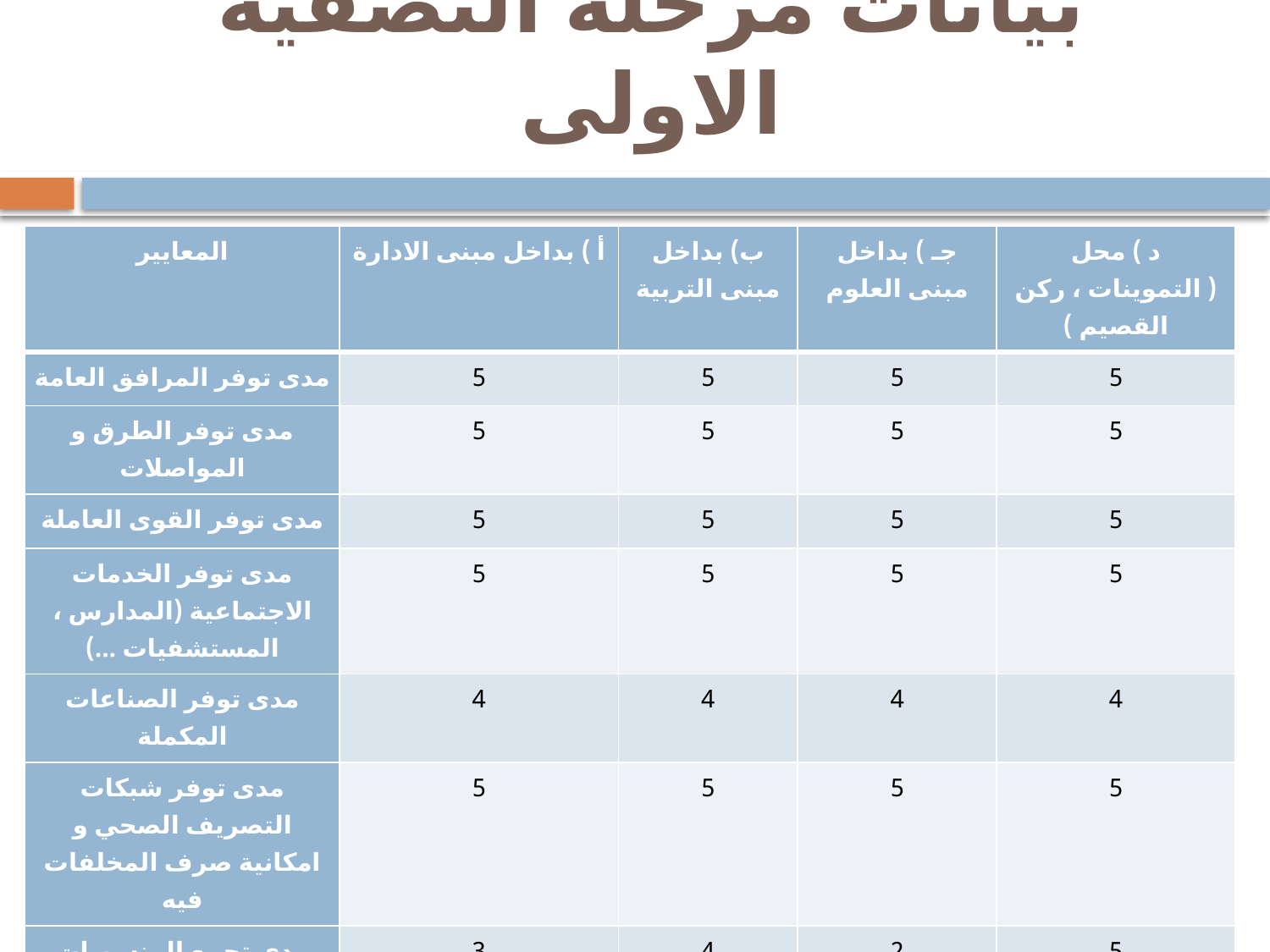

# بيانات مرحلة التصفية الاولى

| المعايير | أ ) بداخل مبنى الادارة | ب) بداخل مبنى التربية | جـ ) بداخل مبنى العلوم | د ) محل ( التموينات ، ركن القصيم ) |
| --- | --- | --- | --- | --- |
| مدى توفر المرافق العامة | 5 | 5 | 5 | 5 |
| مدى توفر الطرق و المواصلات | 5 | 5 | 5 | 5 |
| مدى توفر القوى العاملة | 5 | 5 | 5 | 5 |
| مدى توفر الخدمات الاجتماعية (المدارس ، المستشفيات …) | 5 | 5 | 5 | 5 |
| مدى توفر الصناعات المكملة | 4 | 4 | 4 | 4 |
| مدى توفر شبكات التصريف الصحي و امكانية صرف المخلفات فيه | 5 | 5 | 5 | 5 |
| مدى تجمع المنسوبات بهذا الموقع | 3 | 4 | 2 | 5 |
| هل يوجد مقاهي مجاورة تظل مفتوحة إلى الساعة 4 عصراً | 5 | 5 | 5 | 5 |
| المجموع | 37 | 38 | 36 | 39 |